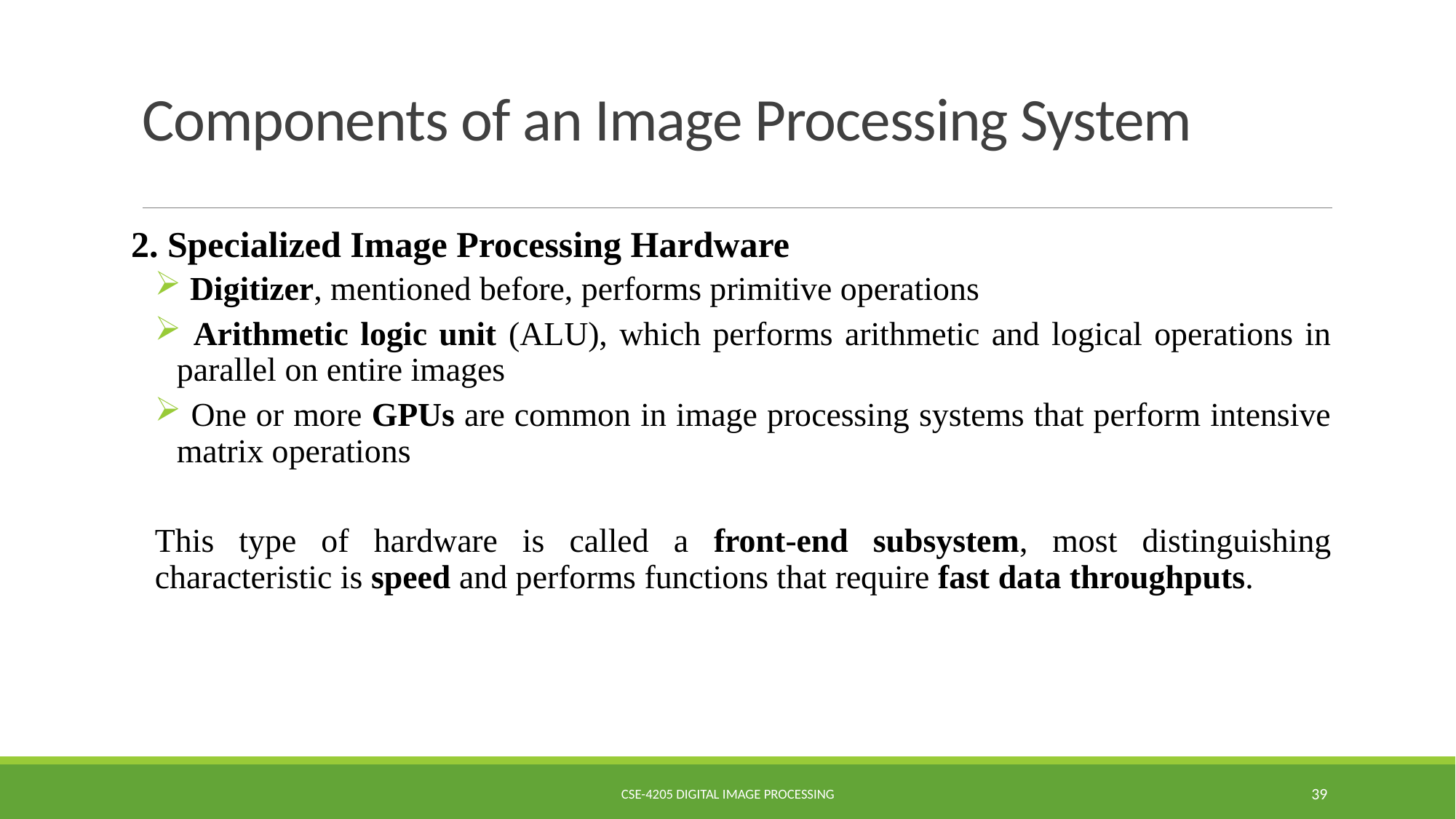

# Components of an Image Processing System
2. Specialized Image Processing Hardware
 Digitizer, mentioned before, performs primitive operations
 Arithmetic logic unit (ALU), which performs arithmetic and logical operations in parallel on entire images
 One or more GPUs are common in image processing systems that perform intensive matrix operations

This type of hardware is called a front-end subsystem, most distinguishing characteristic is speed and performs functions that require fast data throughputs.
CSE-4205 Digital Image Processing
39